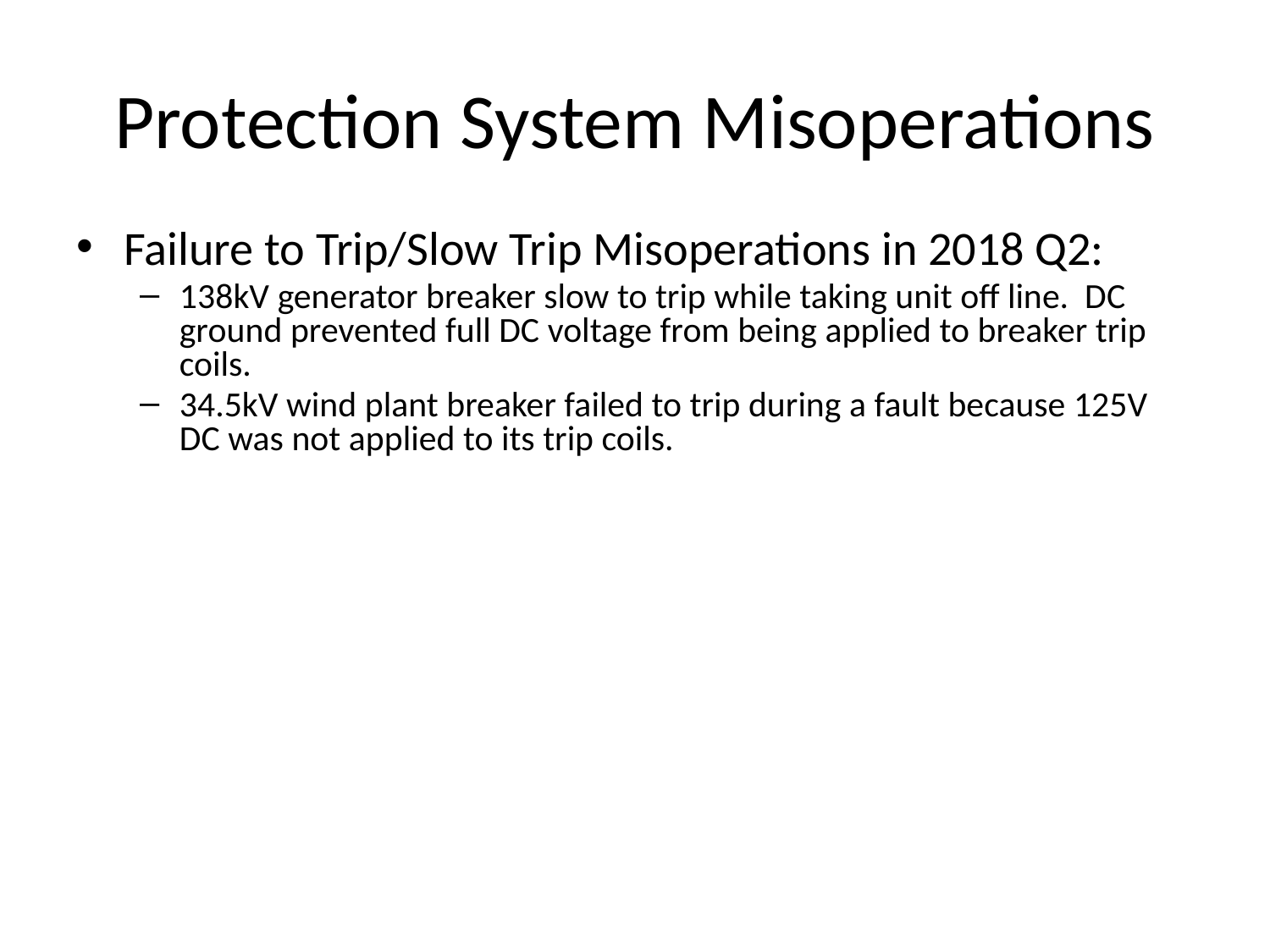

# Protection System Misoperations
Failure to Trip/Slow Trip Misoperations in 2018 Q2:
138kV generator breaker slow to trip while taking unit off line.  DC ground prevented full DC voltage from being applied to breaker trip coils.
34.5kV wind plant breaker failed to trip during a fault because 125V DC was not applied to its trip coils.